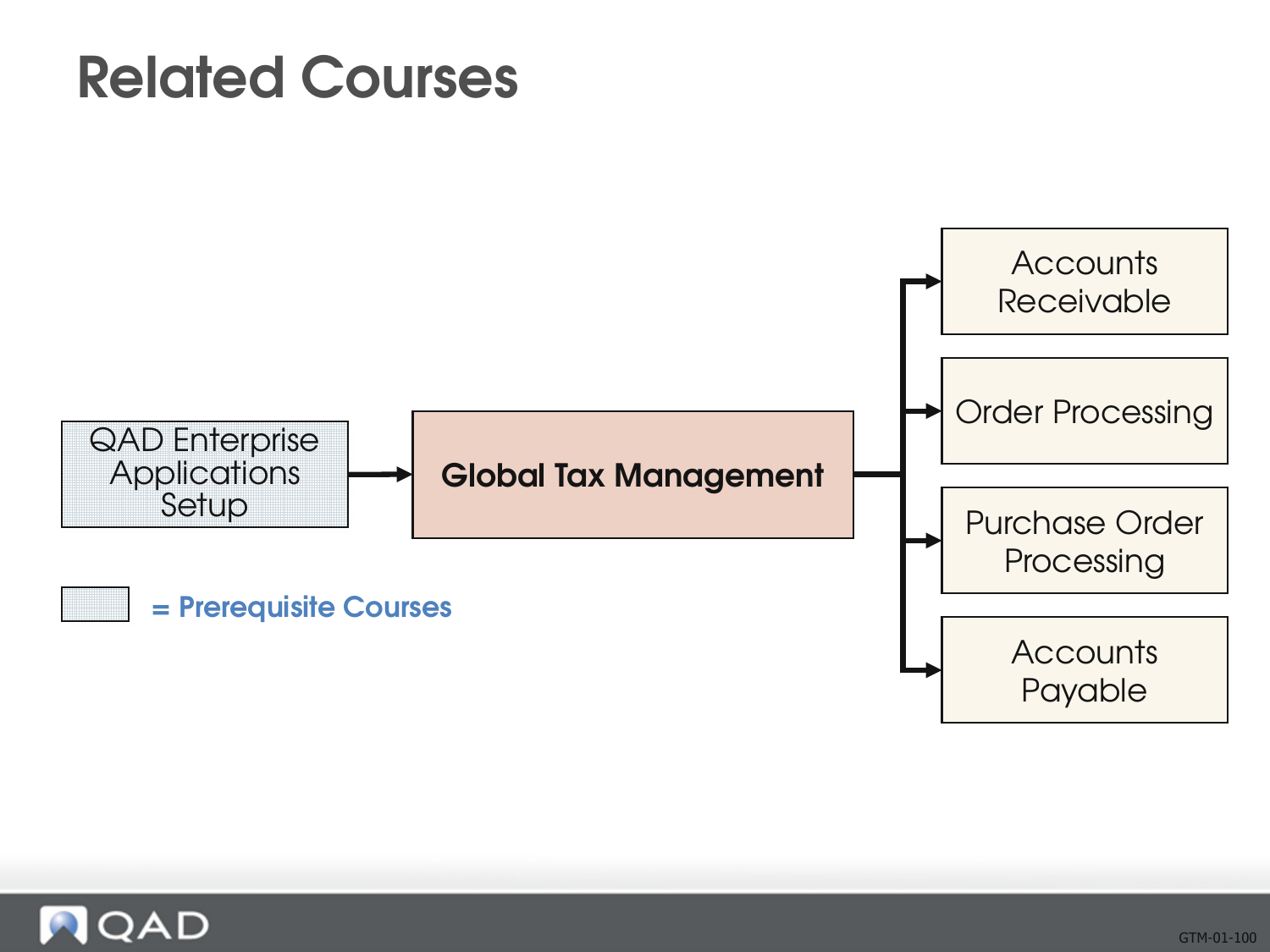

# Related Courses
Accounts Receivable
Order Processing
Global Tax Management
QAD Enterprise Applications
Setup
Purchase Order Processing
= Prerequisite Courses

Accounts Payable
GTM-01-100